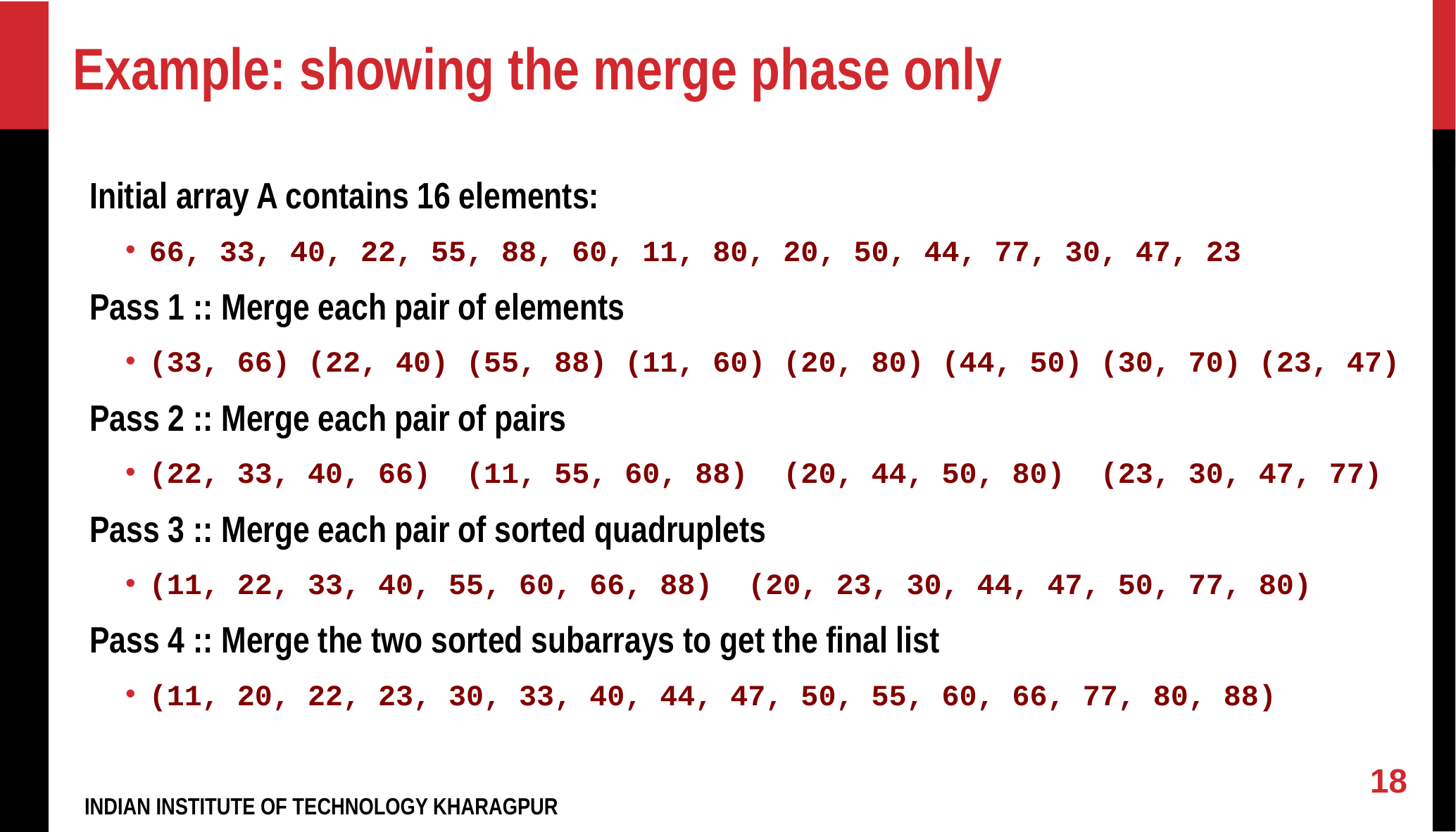

# Example: showing the merge phase only
Initial array A contains 16 elements:
66, 33, 40, 22, 55, 88, 60, 11, 80, 20, 50, 44, 77, 30, 47, 23
Pass 1 :: Merge each pair of elements
(33, 66) (22, 40) (55, 88) (11, 60) (20, 80) (44, 50) (30, 70) (23, 47)
Pass 2 :: Merge each pair of pairs
(22, 33, 40, 66)  (11, 55, 60, 88)  (20, 44, 50, 80)  (23, 30, 47, 77)
Pass 3 :: Merge each pair of sorted quadruplets
(11, 22, 33, 40, 55, 60, 66, 88)  (20, 23, 30, 44, 47, 50, 77, 80)
Pass 4 :: Merge the two sorted subarrays to get the final list
(11, 20, 22, 23, 30, 33, 40, 44, 47, 50, 55, 60, 66, 77, 80, 88)
18
INDIAN INSTITUTE OF TECHNOLOGY KHARAGPUR